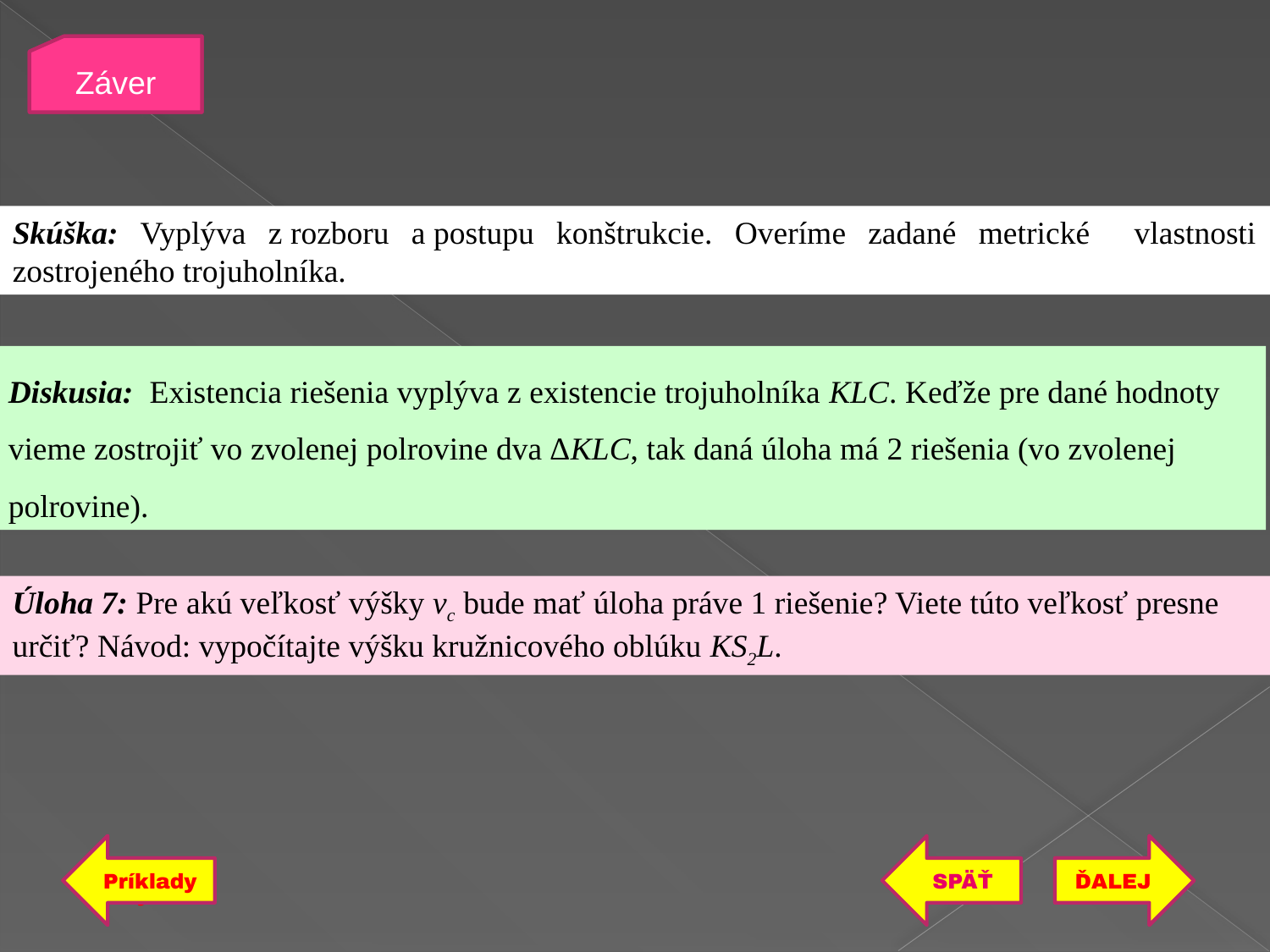

Záver
Záver
Skúška: Vyplýva z rozboru a postupu konštrukcie. Overíme zadané metrické  vlastnosti zostrojeného trojuholníka.
Diskusia:  Existencia riešenia vyplýva z existencie trojuholníka KLC. Keďže pre dané hodnoty vieme zostrojiť vo zvolenej polrovine dva ∆KLC, tak daná úloha má 2 riešenia (vo zvolenej polrovine).
Úloha 7: Pre akú veľkosť výšky vc bude mať úloha práve 1 riešenie? Viete túto veľkosť presne určiť? Návod: vypočítajte výšku kružnicového oblúku KS2L.
Príklady
Príklady
späť
ĎALEJ
ĎALEJ